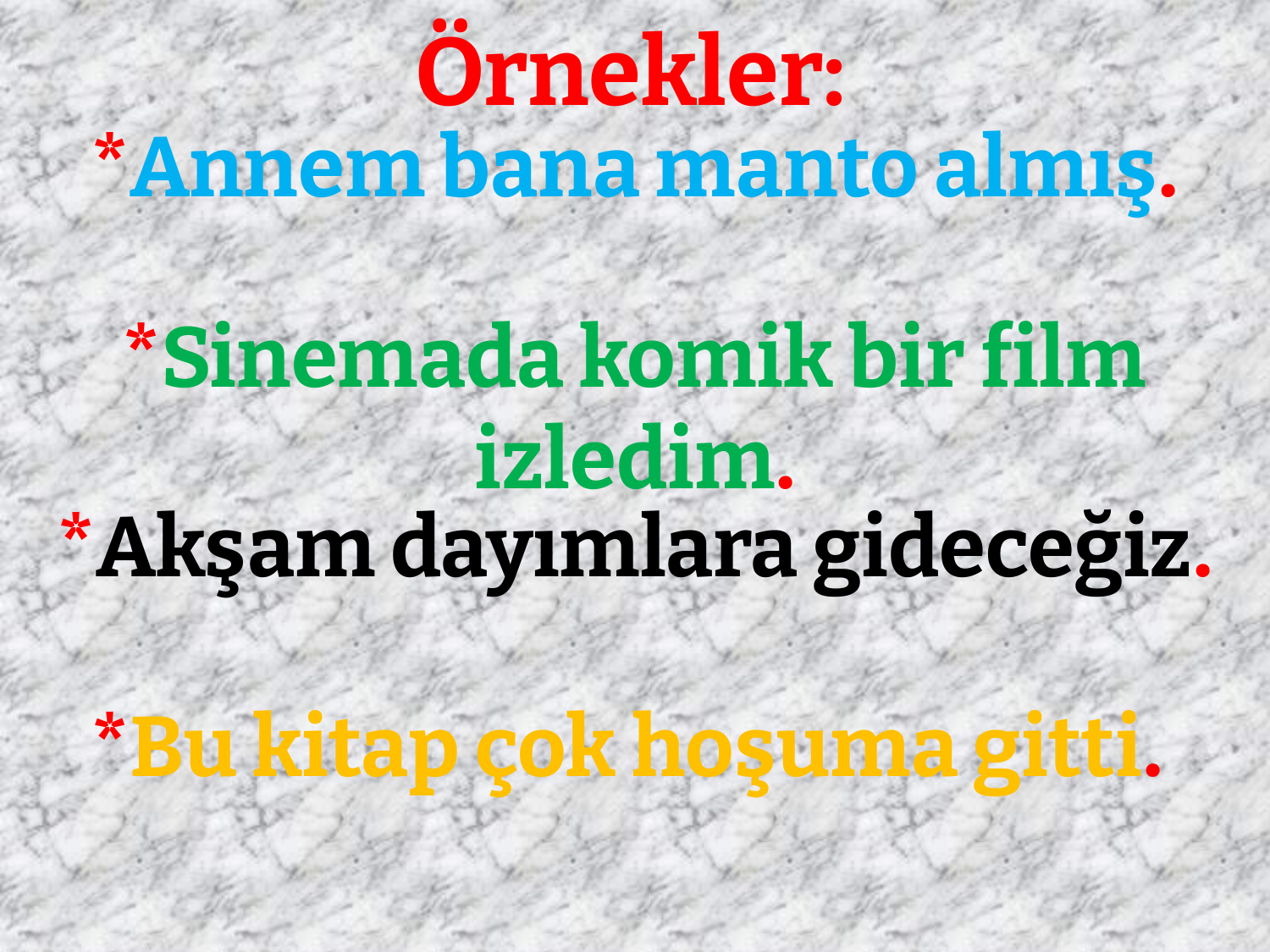

Örnekler:
*Annem bana manto almış.
*Sinemada komik bir film izledim.
*Akşam dayımlara gideceğiz.
*Bu kitap çok hoşuma gitti.